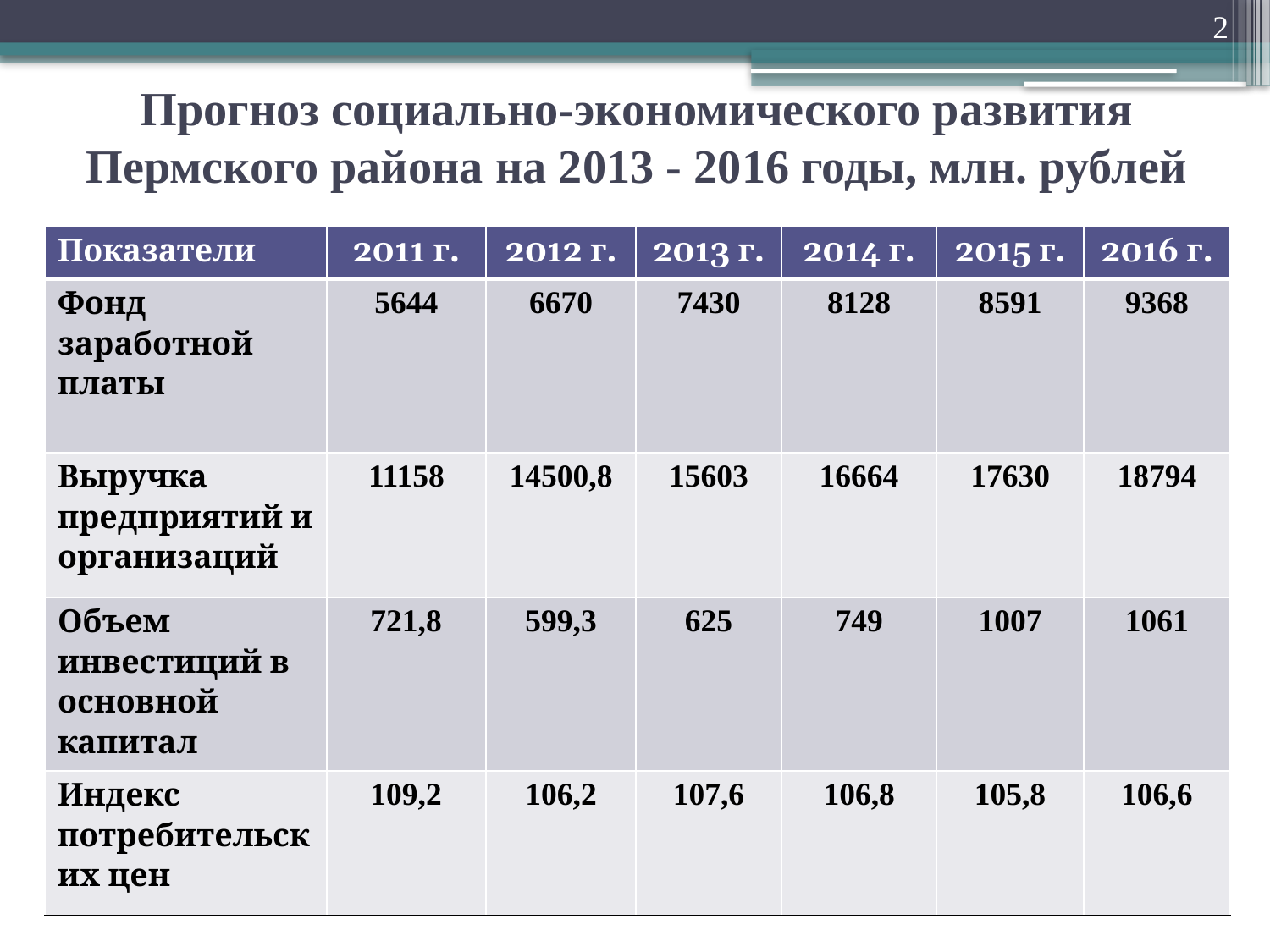

2
# Прогноз социально-экономического развития Пермского района на 2013 - 2016 годы, млн. рублей
| Показатели | 2011 г. | 2012 г. | 2013 г. | 2014 г. | 2015 г. | 2016 г. |
| --- | --- | --- | --- | --- | --- | --- |
| Фонд заработной платы | 5644 | 6670 | 7430 | 8128 | 8591 | 9368 |
| Выручка предприятий и организаций | 11158 | 14500,8 | 15603 | 16664 | 17630 | 18794 |
| Объем инвестиций в основной капитал | 721,8 | 599,3 | 625 | 749 | 1007 | 1061 |
| Индекс потребительских цен | 109,2 | 106,2 | 107,6 | 106,8 | 105,8 | 106,6 |